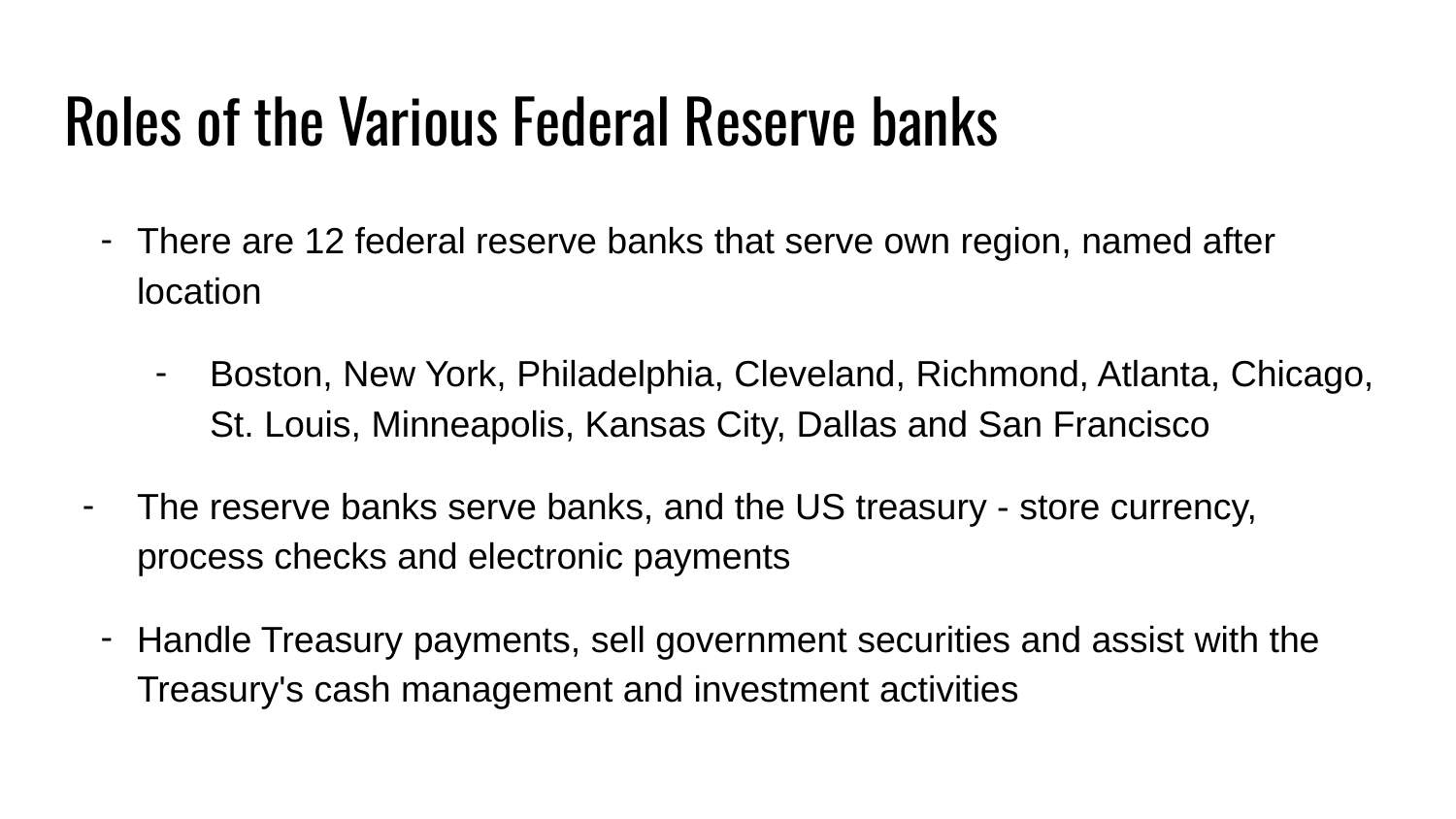

# Roles of the Various Federal Reserve banks
There are 12 federal reserve banks that serve own region, named after location
Boston, New York, Philadelphia, Cleveland, Richmond, Atlanta, Chicago, St. Louis, Minneapolis, Kansas City, Dallas and San Francisco
The reserve banks serve banks, and the US treasury - store currency, process checks and electronic payments
Handle Treasury payments, sell government securities and assist with the Treasury's cash management and investment activities